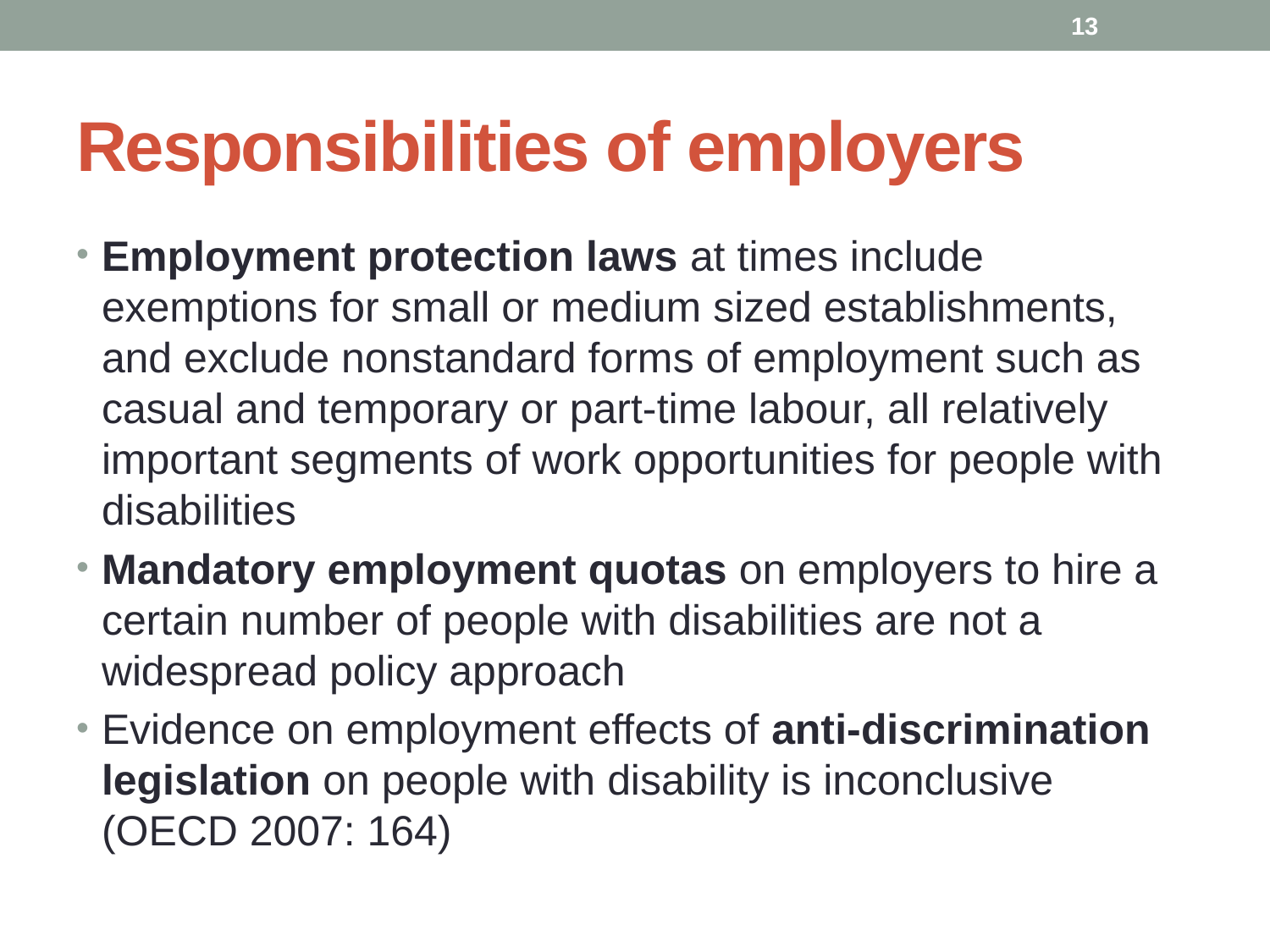

13
# Responsibilities of employers
Employment protection laws at times include exemptions for small or medium sized establishments, and exclude nonstandard forms of employment such as casual and temporary or part-time labour, all relatively important segments of work opportunities for people with disabilities
Mandatory employment quotas on employers to hire a certain number of people with disabilities are not a widespread policy approach
Evidence on employment effects of anti-discrimination legislation on people with disability is inconclusive (OECD 2007: 164)